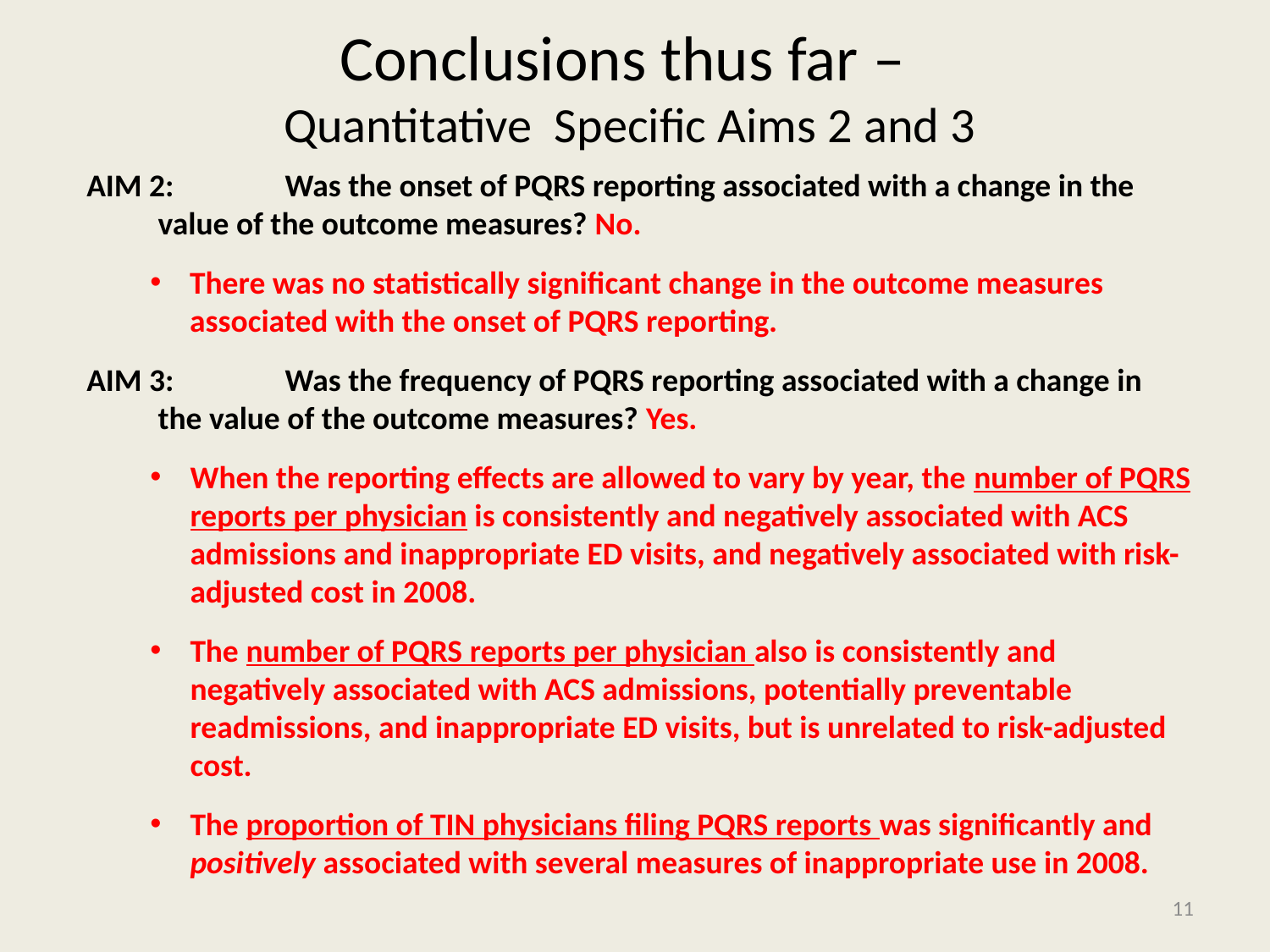

# Conclusions thus far – Quantitative  Specific Aims 2 and 3
AIM 2:	Was the onset of PQRS reporting associated with a change in the value of the outcome measures? No.
There was no statistically significant change in the outcome measures associated with the onset of PQRS reporting.
AIM 3: 	Was the frequency of PQRS reporting associated with a change in the value of the outcome measures? Yes.
When the reporting effects are allowed to vary by year, the number of PQRS reports per physician is consistently and negatively associated with ACS admissions and inappropriate ED visits, and negatively associated with risk-adjusted cost in 2008.
The number of PQRS reports per physician also is consistently and negatively associated with ACS admissions, potentially preventable readmissions, and inappropriate ED visits, but is unrelated to risk-adjusted cost.
The proportion of TIN physicians filing PQRS reports was significantly and positively associated with several measures of inappropriate use in 2008.
11